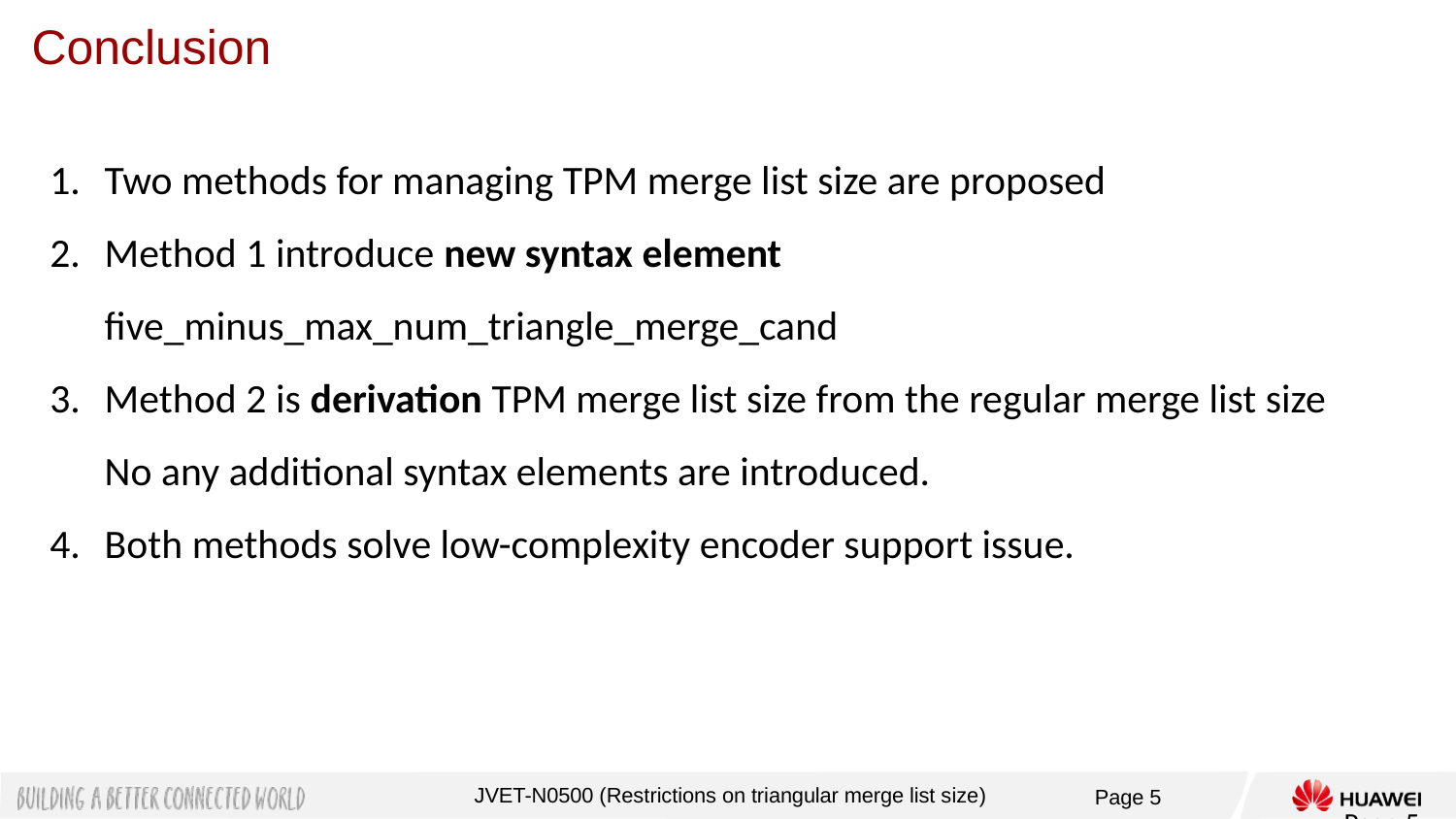

# Conclusion
Two methods for managing TPM merge list size are proposed
Method 1 introduce new syntax element five_minus_max_num_triangle_merge_cand
Method 2 is derivation TPM merge list size from the regular merge list size
No any additional syntax elements are introduced.
Both methods solve low-complexity encoder support issue.

Page 5